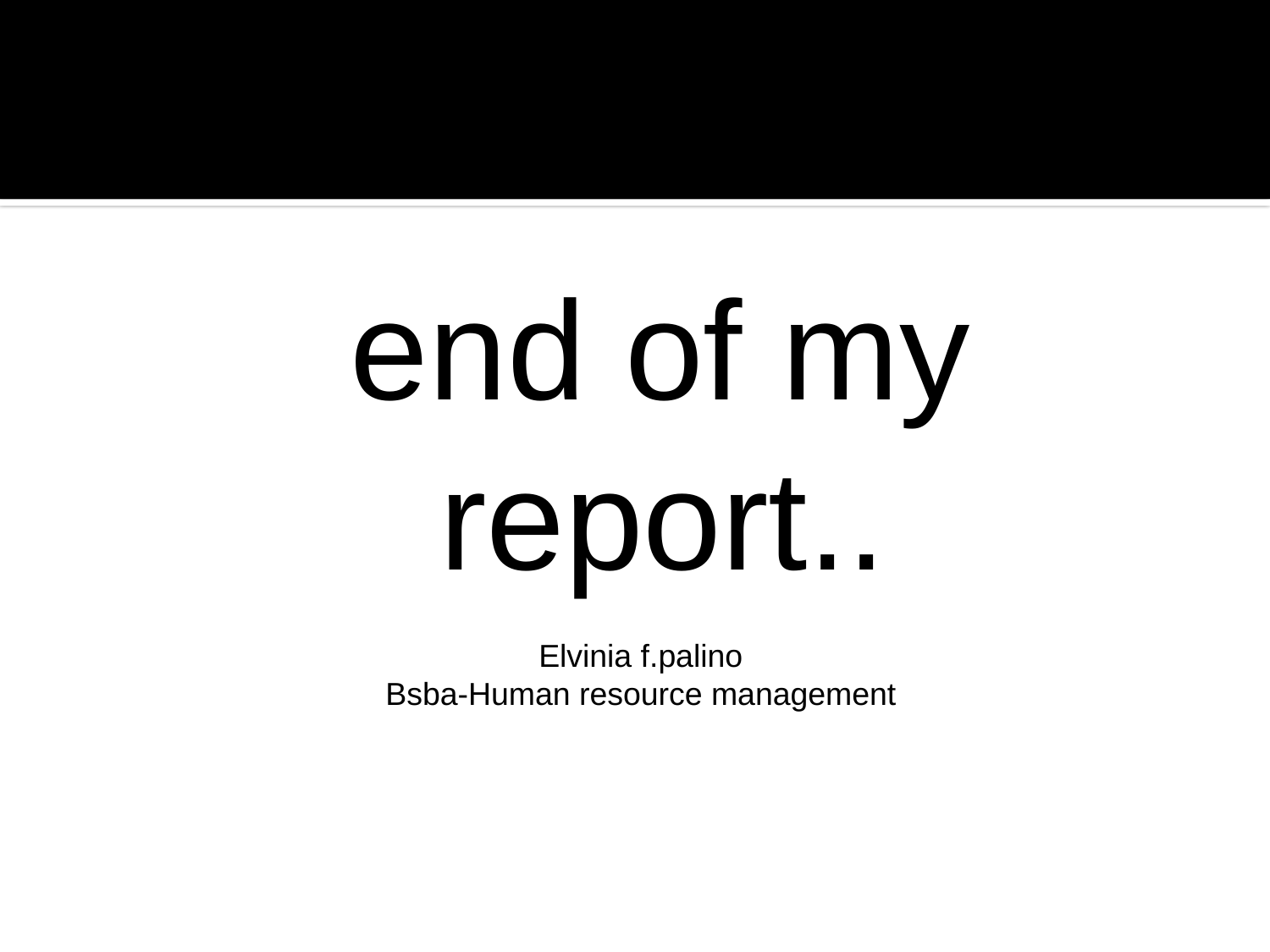

#
 end of my report..

Elvinia f.palino
Bsba-Human resource management